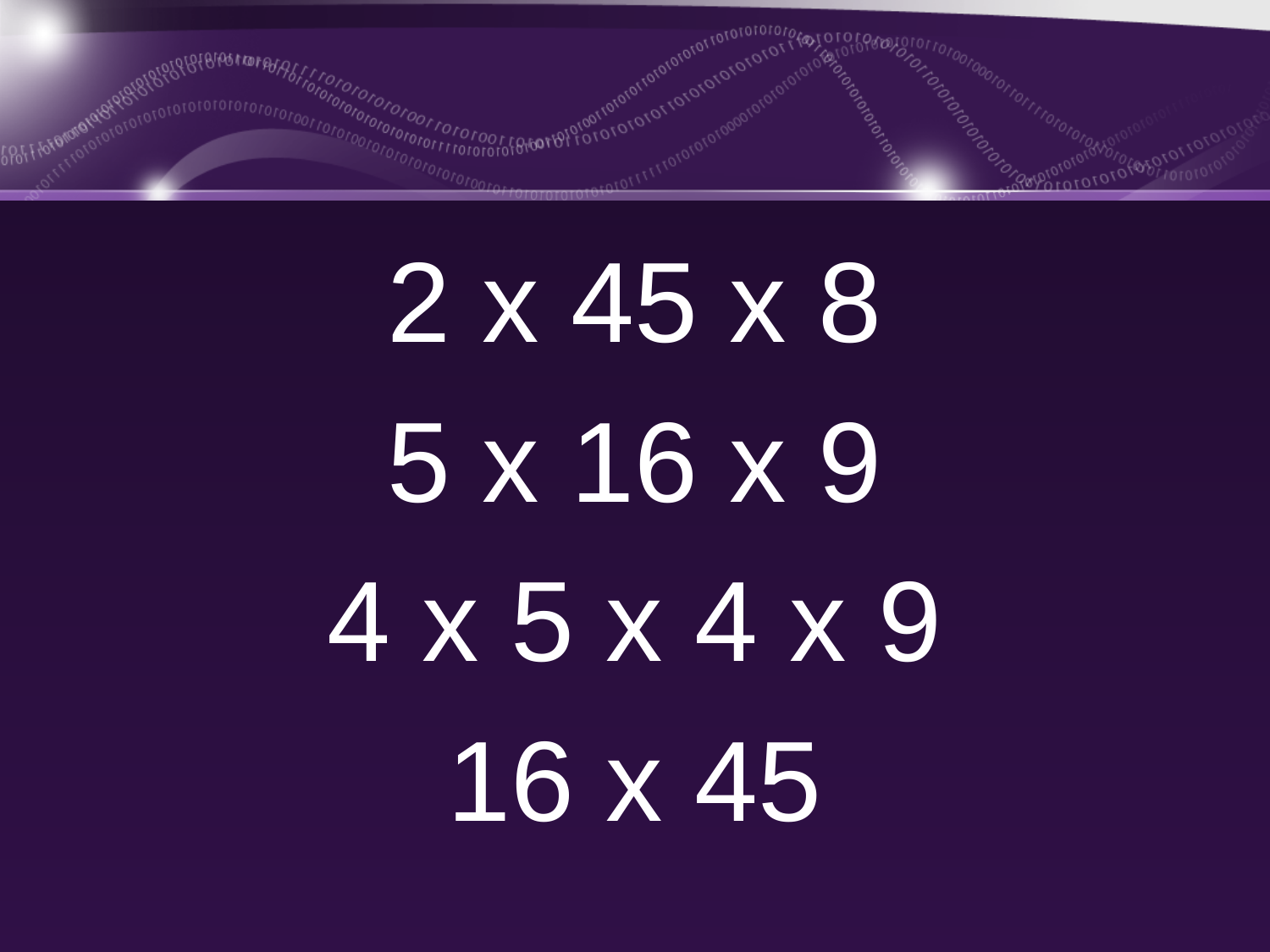

2 x 45 x 8
5 x 16 x 9
4 x 5 x 4 x 9
16 x 45